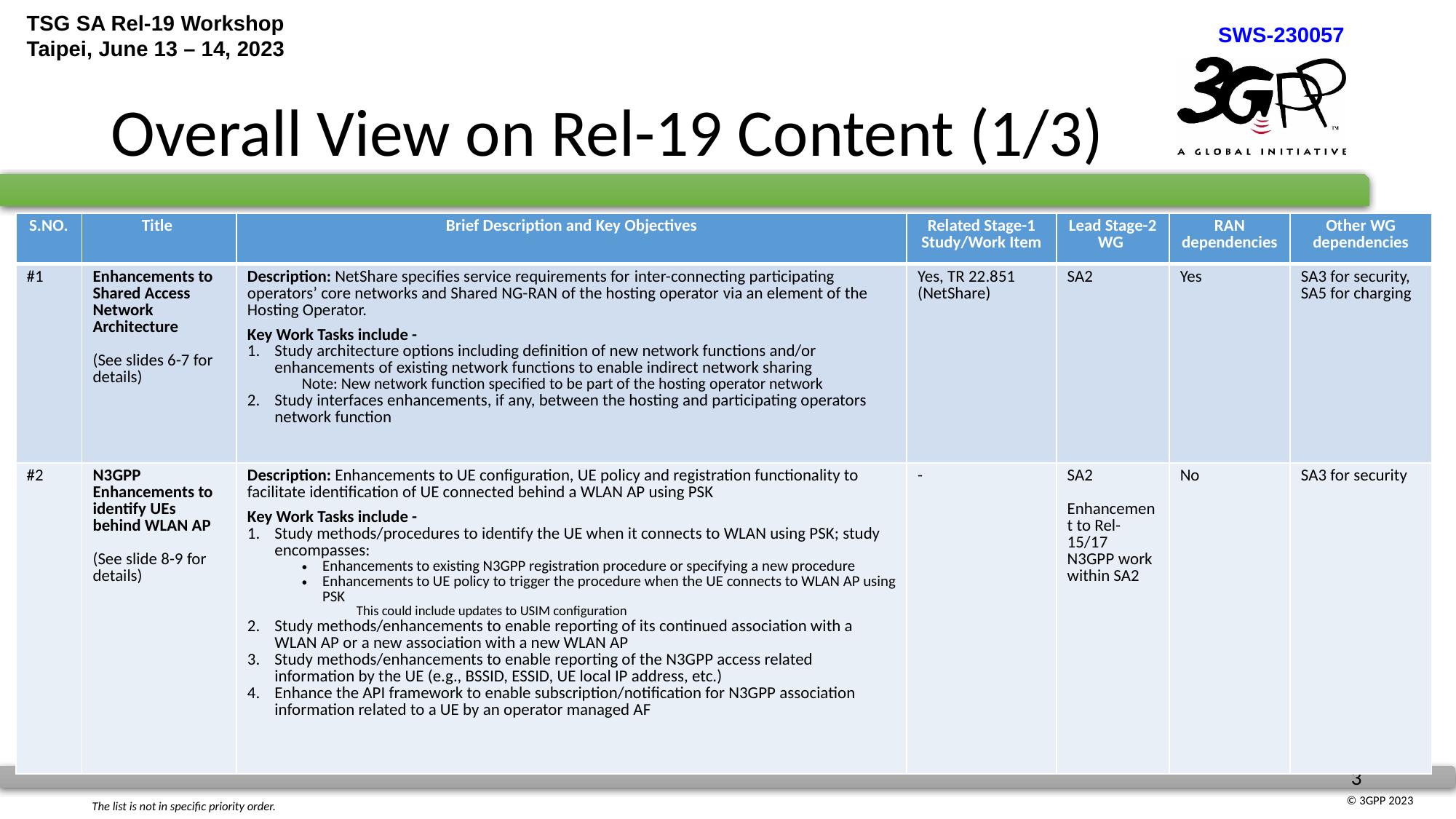

# Overall View on Rel-19 Content (1/3)
| S.NO. | Title | Brief Description and Key Objectives | Related Stage-1 Study/Work Item | Lead Stage-2 WG | RAN dependencies | Other WG dependencies |
| --- | --- | --- | --- | --- | --- | --- |
| #1 | Enhancements to Shared Access Network Architecture (See slides 6-7 for details) | Description: NetShare specifies service requirements for inter-connecting participating operators’ core networks and Shared NG-RAN of the hosting operator via an element of the Hosting Operator. Key Work Tasks include - Study architecture options including definition of new network functions and/or enhancements of existing network functions to enable indirect network sharing Note: New network function specified to be part of the hosting operator network Study interfaces enhancements, if any, between the hosting and participating operators network function | Yes, TR 22.851 (NetShare) | SA2 | Yes | SA3 for security, SA5 for charging |
| #2 | N3GPP Enhancements to identify UEs behind WLAN AP (See slide 8-9 for details) | Description: Enhancements to UE configuration, UE policy and registration functionality to facilitate identification of UE connected behind a WLAN AP using PSK Key Work Tasks include - Study methods/procedures to identify the UE when it connects to WLAN using PSK; study encompasses: Enhancements to existing N3GPP registration procedure or specifying a new procedure Enhancements to UE policy to trigger the procedure when the UE connects to WLAN AP using PSK This could include updates to USIM configuration Study methods/enhancements to enable reporting of its continued association with a WLAN AP or a new association with a new WLAN AP Study methods/enhancements to enable reporting of the N3GPP access related information by the UE (e.g., BSSID, ESSID, UE local IP address, etc.) Enhance the API framework to enable subscription/notification for N3GPP association information related to a UE by an operator managed AF | - | SA2 Enhancement to Rel-15/17 N3GPP work within SA2 | No | SA3 for security |
The list is not in specific priority order.